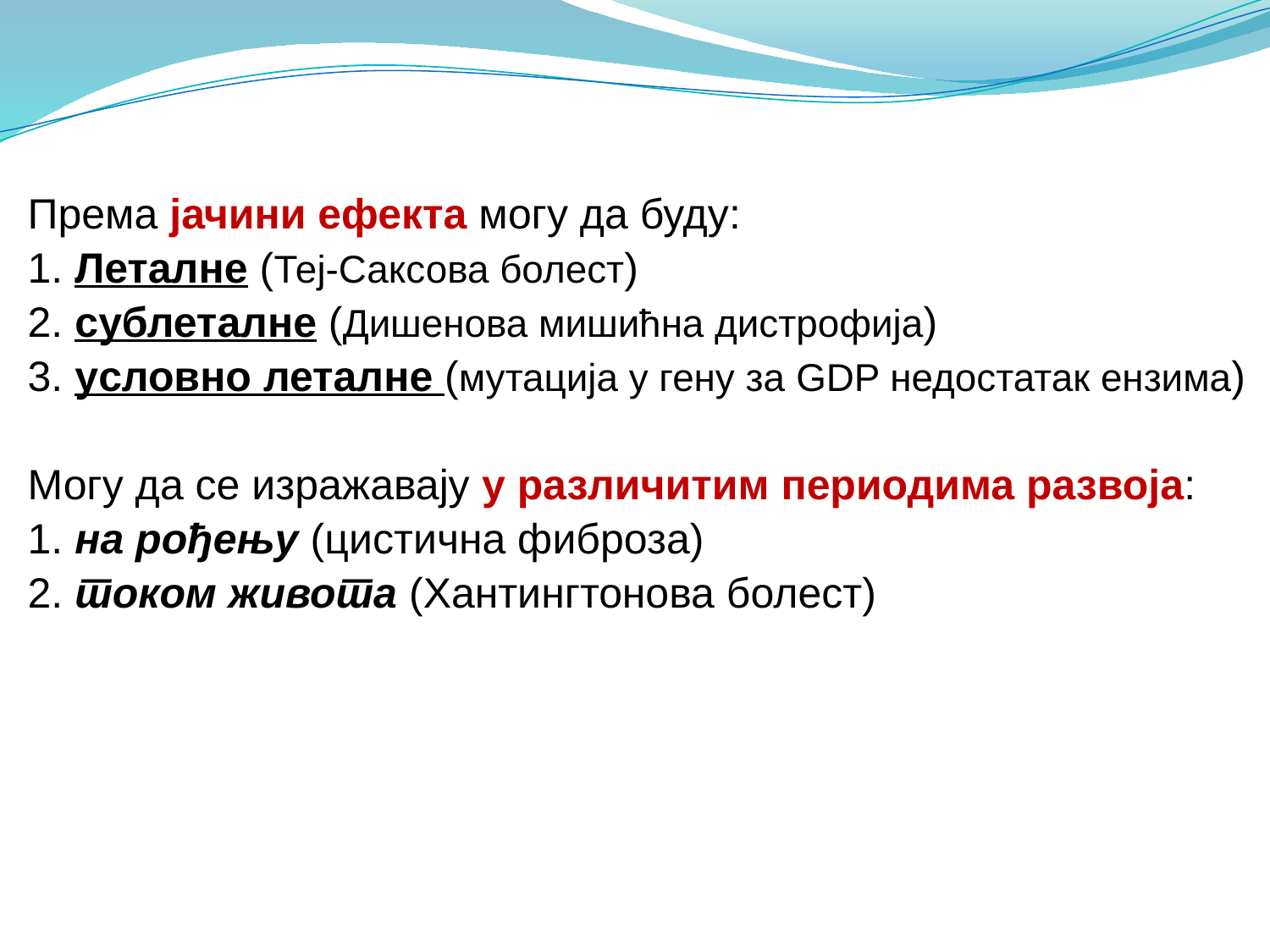

Према јачини ефекта могу да буду:
1. Леталне (Теј-Саксова болест)
2. сублеталне (Дишенова мишићна дистрофија)
3. условно леталне (мутација у гену за GDP недостатак ензима)

Могу да се изражавају у различитим периодима развоја:
1. на рођењу (цистична фиброза)
2. током живота (Хантингтонова болест)